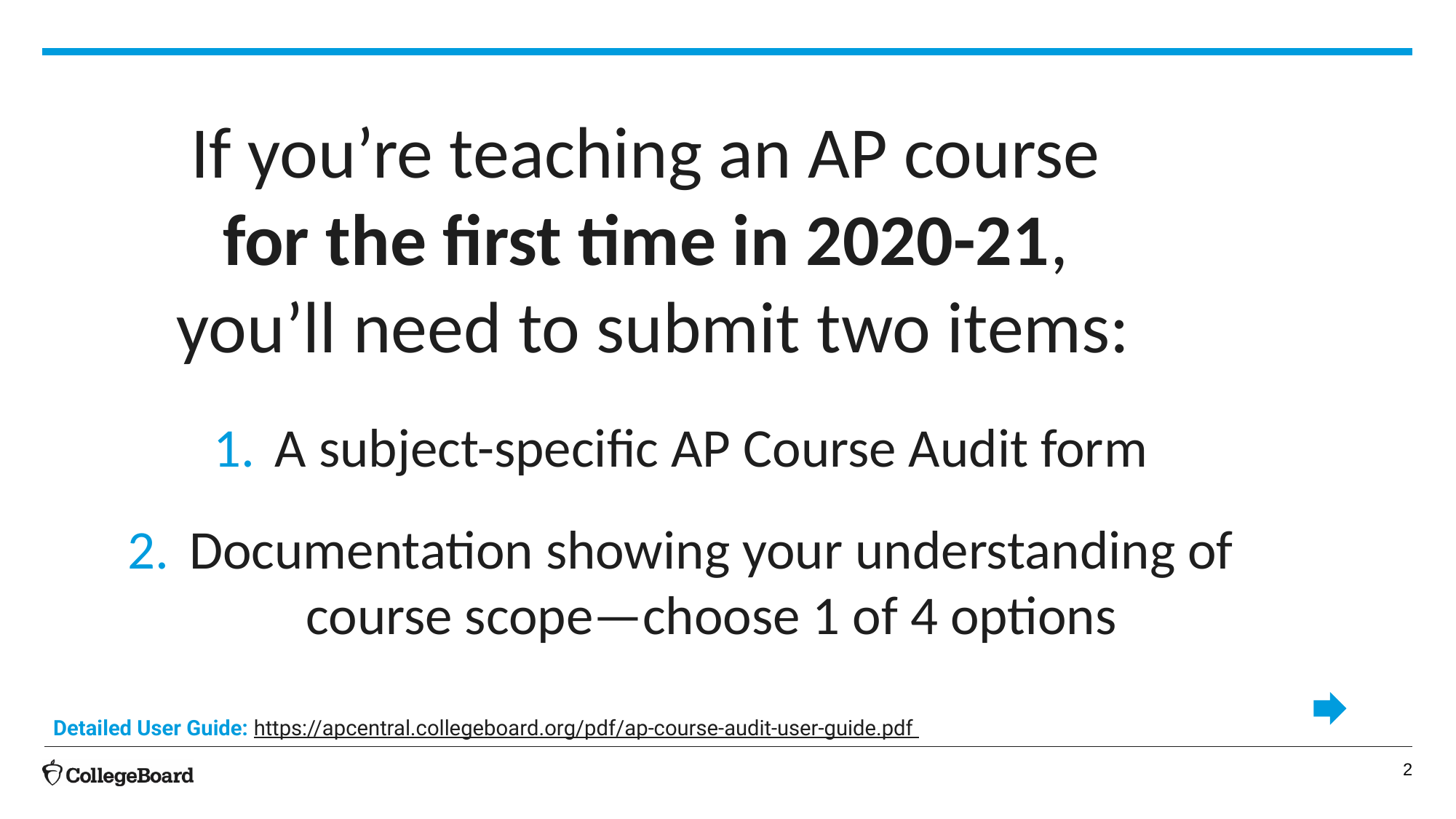

If you’re teaching an AP course
for the first time in 2020-21,
you’ll need to submit two items:
A subject-specific AP Course Audit form
Documentation showing your understanding of course scope—choose 1 of 4 options

Detailed User Guide: https://apcentral.collegeboard.org/pdf/ap-course-audit-user-guide.pdf